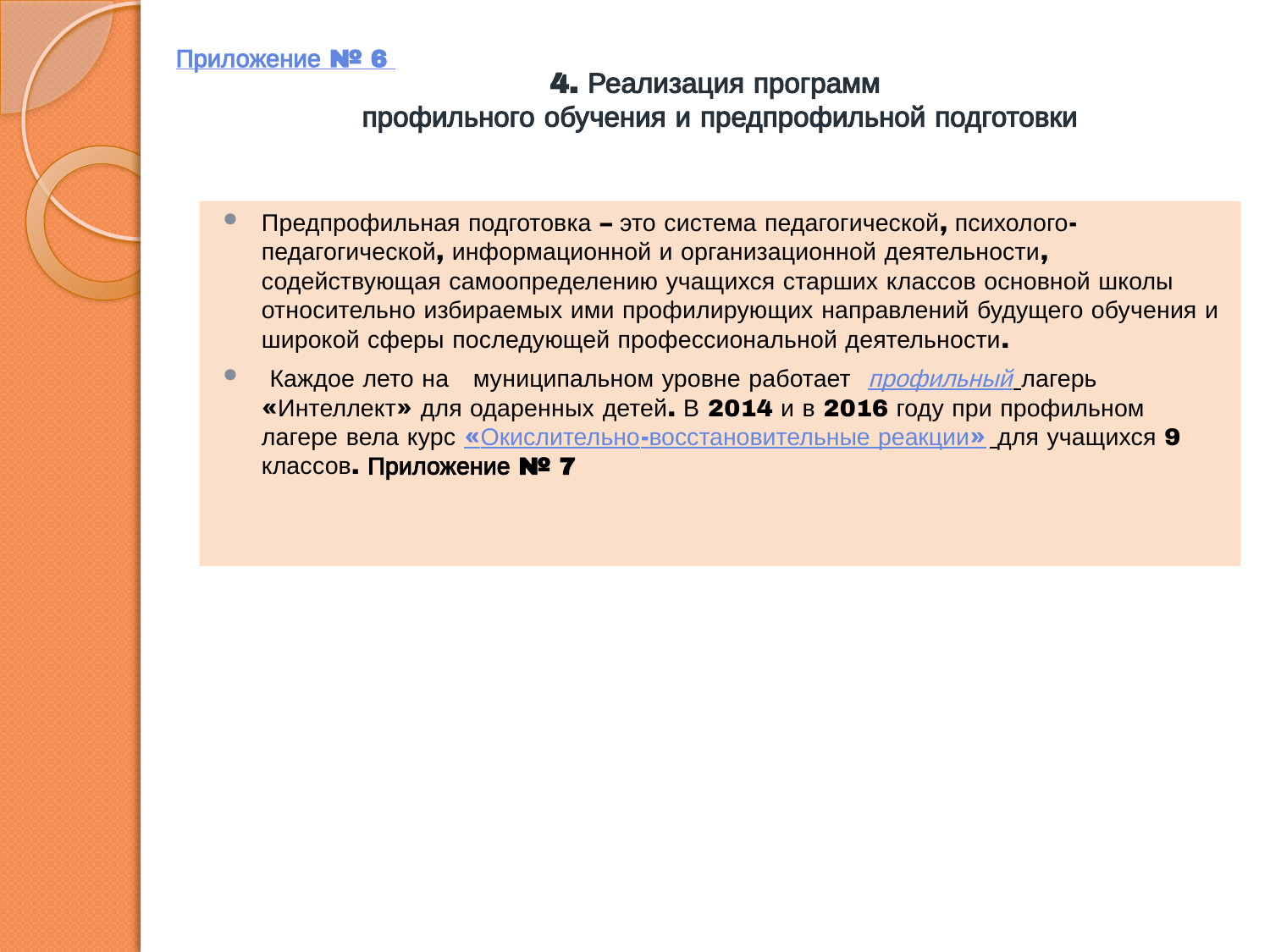

Приложение № 6
# 4. Реализация программ профильного обучения и предпрофильной подготовки
Предпрофильная подготовка – это система педагогической, психолого-педагогической, информационной и организационной деятельности, содействующая самоопределению учащихся старших классов основной школы относительно избираемых ими профилирующих направлений будущего обучения и широкой сферы последующей профессиональной деятельности.
 Каждое лето на   муниципальном уровне работает  профильный лагерь «Интеллект» для одаренных детей. В 2014 и в 2016 году при профильном лагере вела курс «Окислительно-восстановительные реакции» для учащихся 9 классов. Приложение № 7